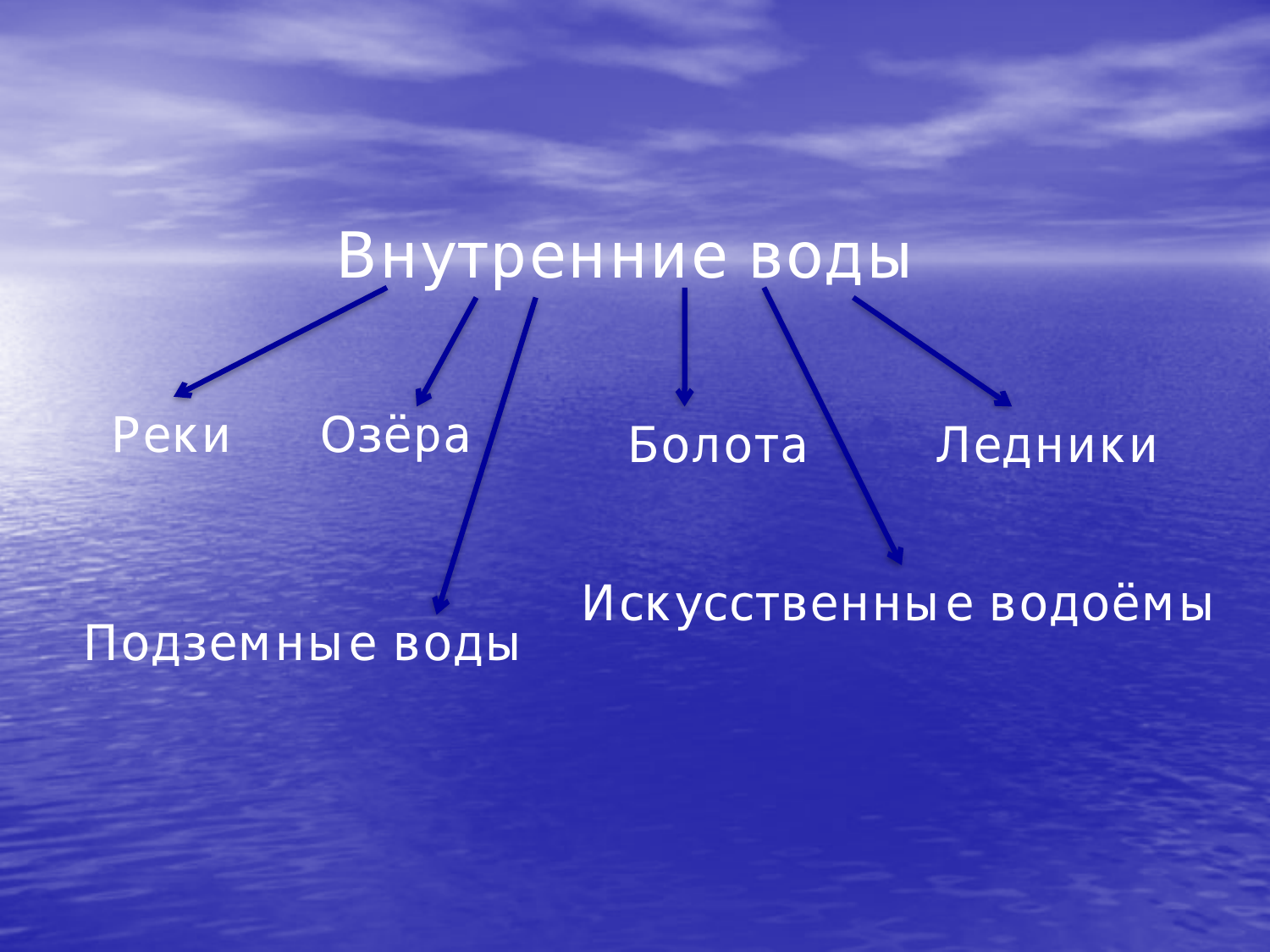

Внутренние воды
Реки
Озёра
Болота
Ледники
Искусственные водоёмы
Подземные воды